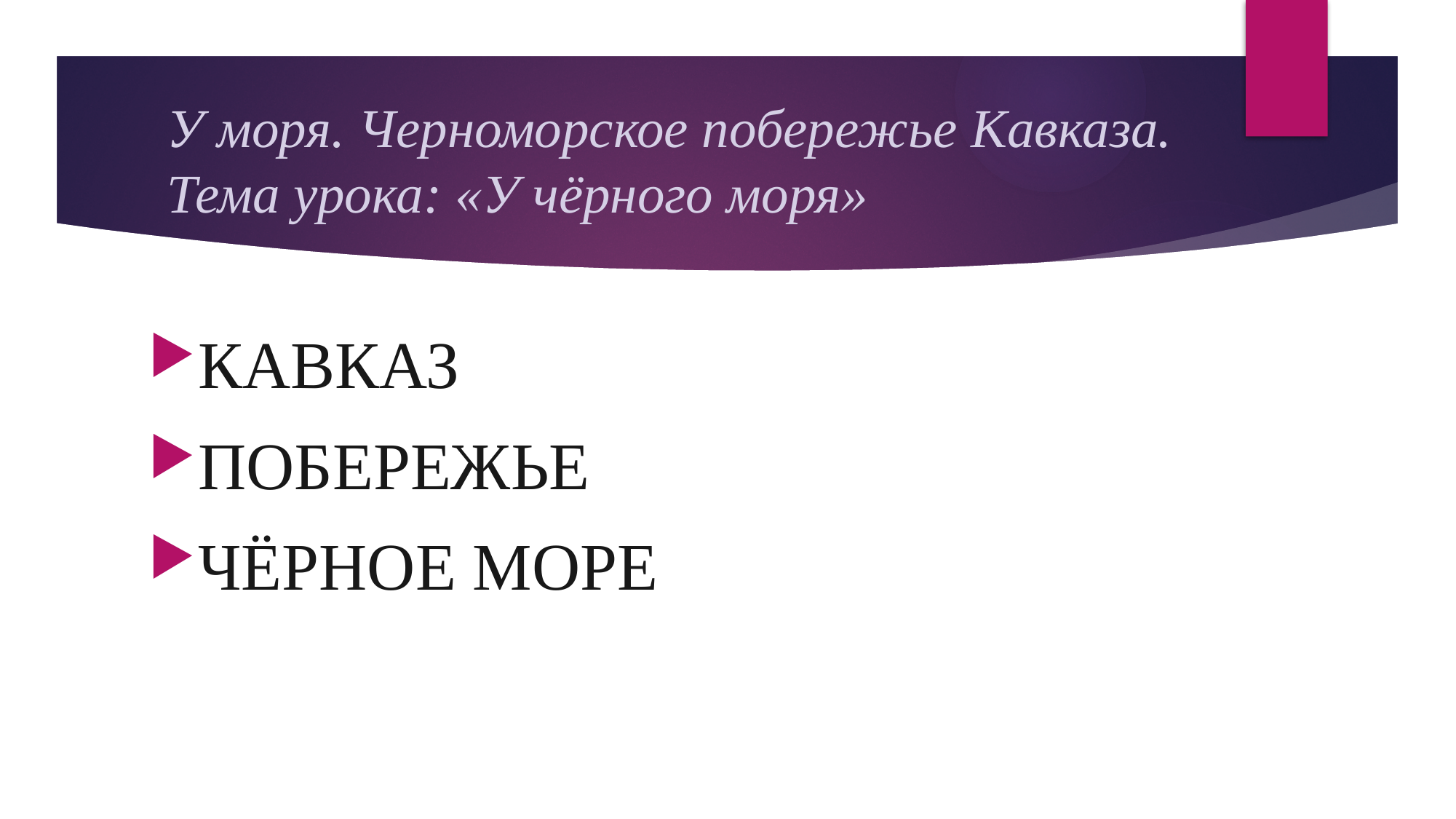

# У моря. Черноморское побережье Кавказа. Тема урока: «У чёрного моря»
КАВКАЗ
ПОБЕРЕЖЬЕ
ЧЁРНОЕ МОРЕ